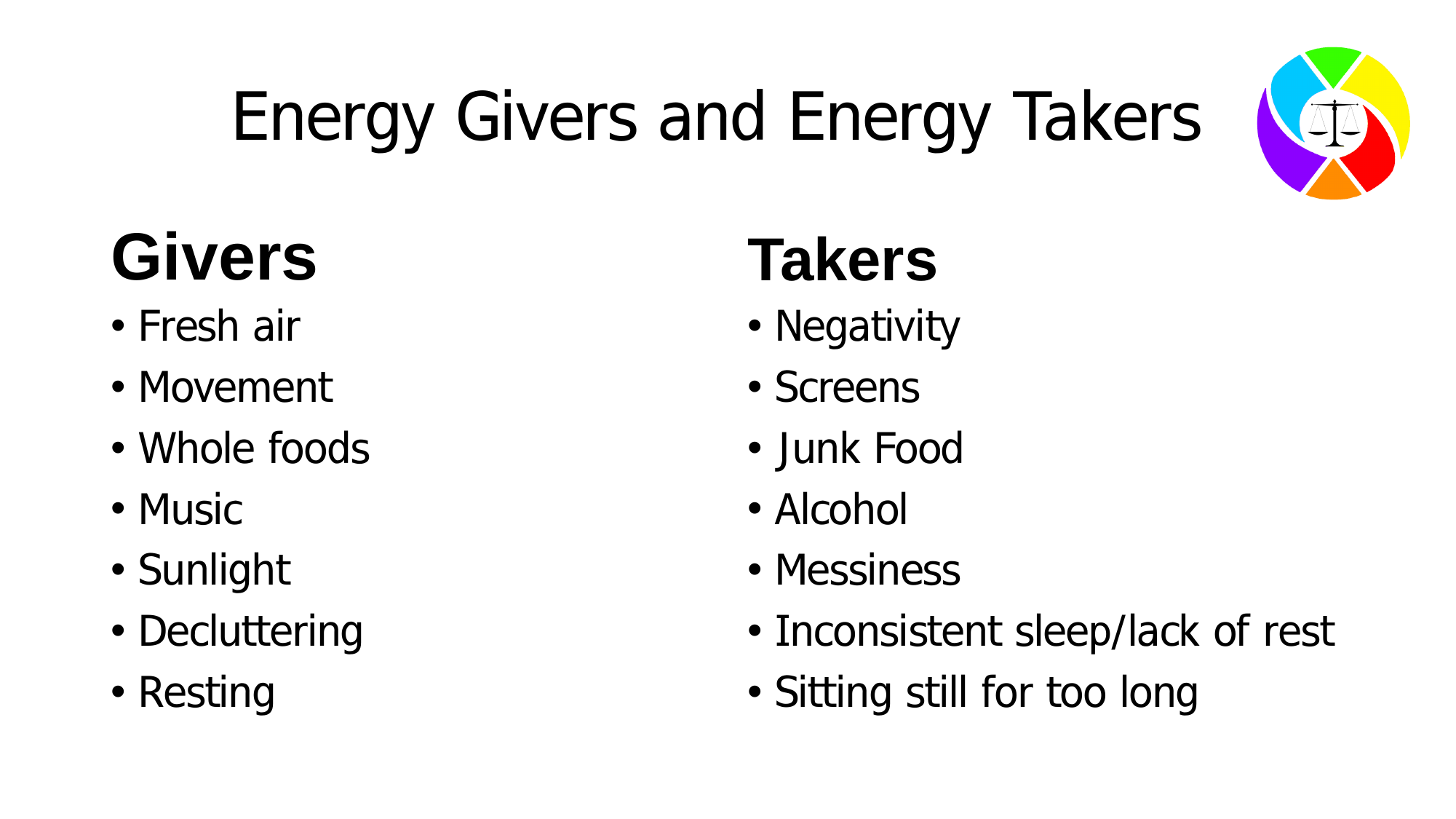

# Energy Givers and Energy Takers
Givers
Takers
Fresh air
Movement
Whole foods
Music
Sunlight
Decluttering
Resting
Negativity
Screens
Junk Food
Alcohol
Messiness
Inconsistent sleep/lack of rest
Sitting still for too long